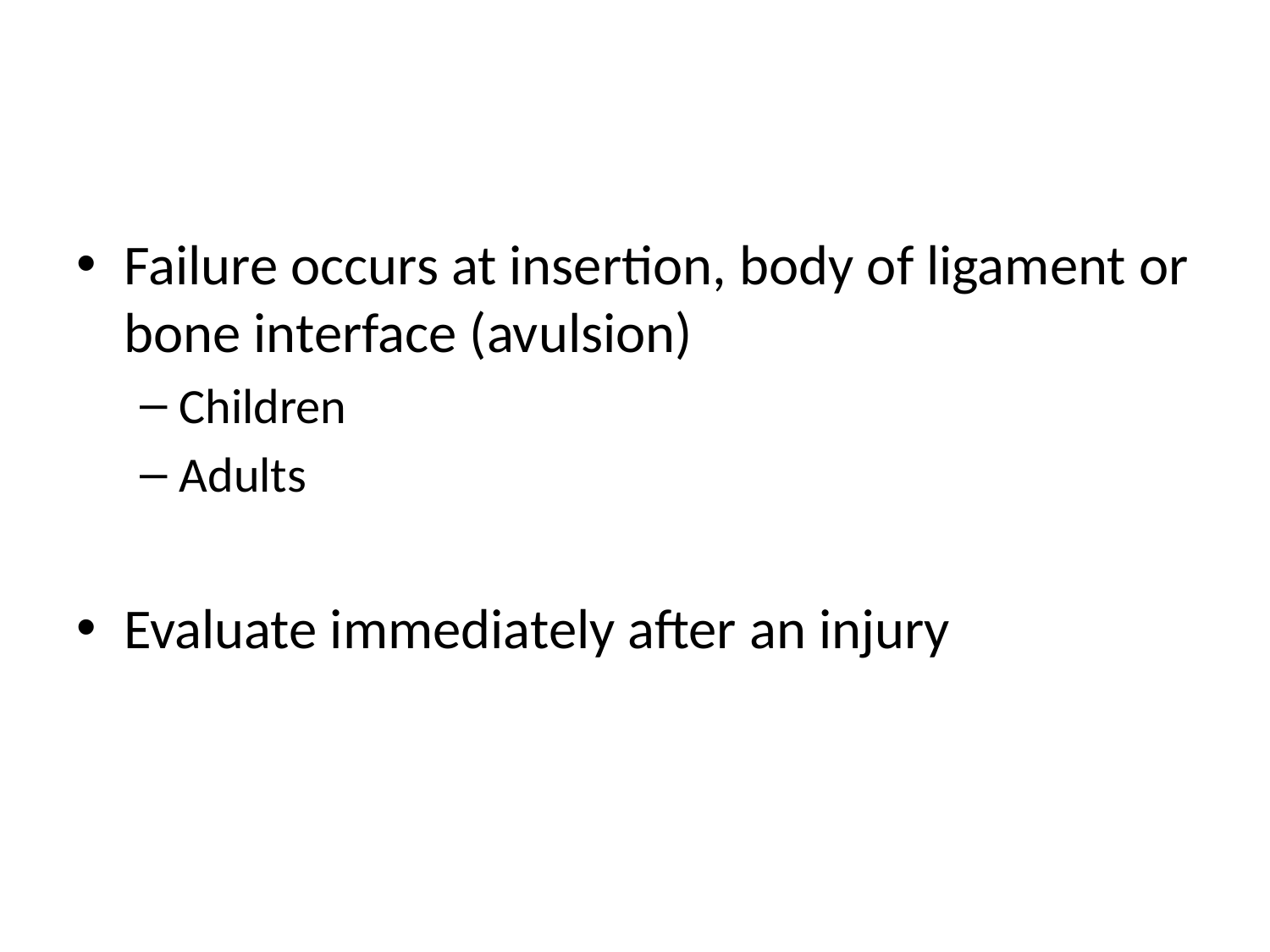

#
Failure occurs at insertion, body of ligament or bone interface (avulsion)
Children
Adults

Evaluate immediately after an injury